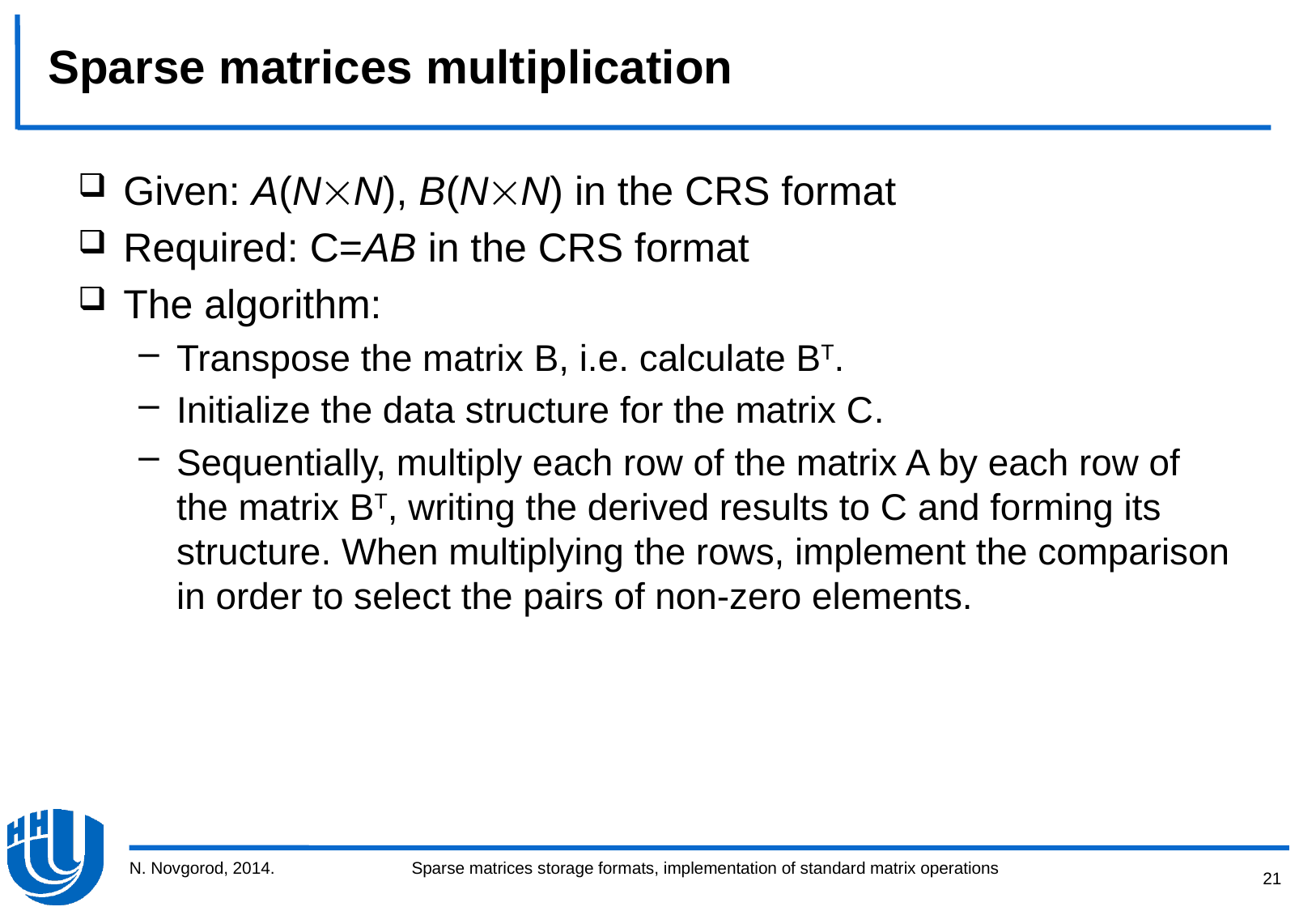

# Sparse matrices multiplication
Given: A(N×N), B(N×N) in the CRS format
Required: C=AB in the CRS format
The algorithm:
Transpose the matrix В, i.e. calculate BT.
Initialize the data structure for the matrix C.
Sequentially, multiply each row of the matrix A by each row of the matrix BT, writing the derived results to C and forming its structure. When multiplying the rows, implement the comparison in order to select the pairs of non-zero elements.

N. Novgorod, 2014.
21
Sparse matrices storage formats, implementation of standard matrix operations